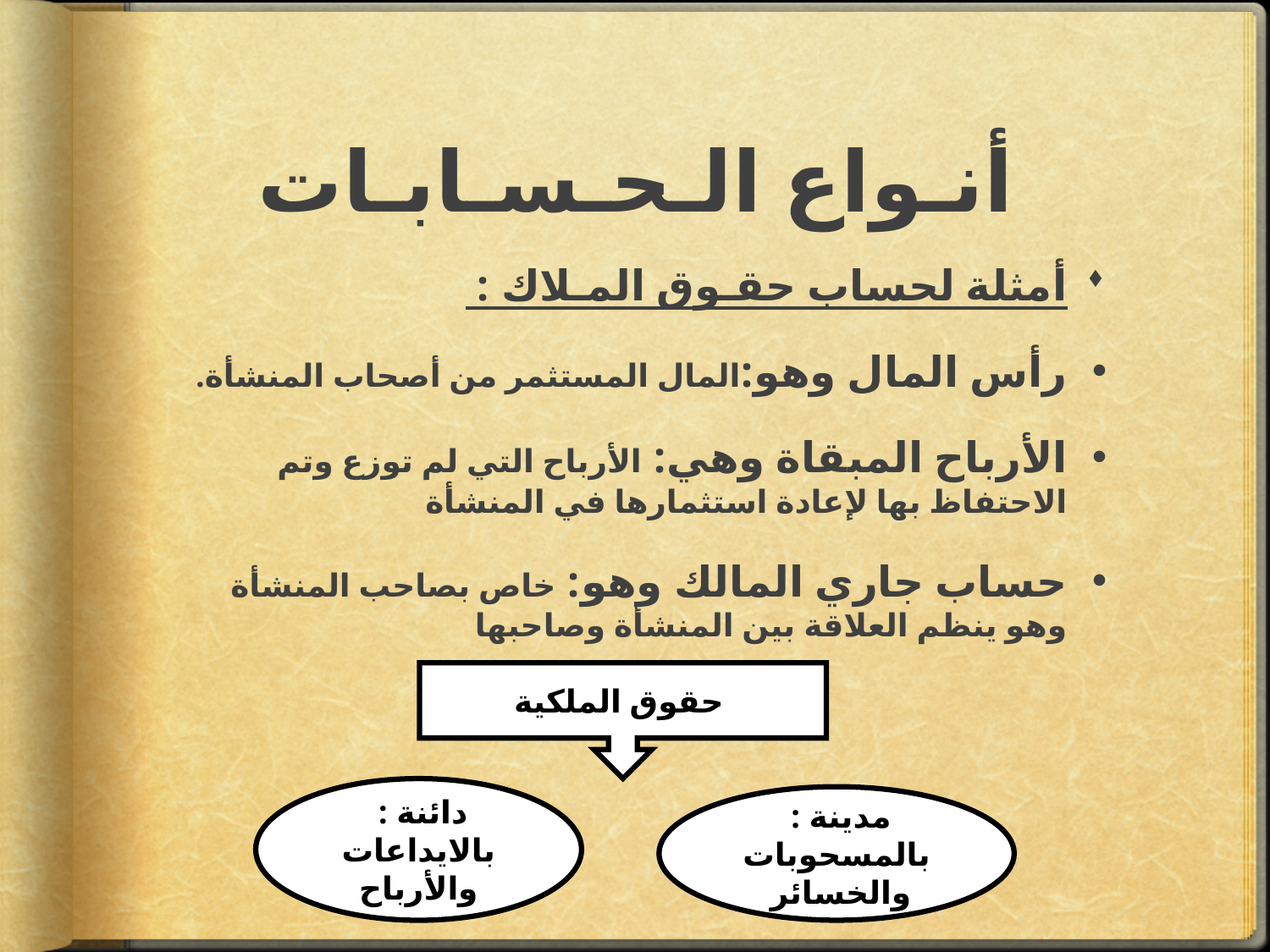

# أنـواع الـحـسـابـات
أمثلة لحساب حقـوق المـلاك :
رأس المال وهو:المال المستثمر من أصحاب المنشأة.
الأرباح المبقاة وهي: الأرباح التي لم توزع وتم الاحتفاظ بها لإعادة استثمارها في المنشأة
حساب جاري المالك وهو: خاص بصاحب المنشأة وهو ينظم العلاقة بين المنشأة وصاحبها

حقوق الملكية
دائنة :
بالايداعات والأرباح
مدينة :
بالمسحوبات والخسائر